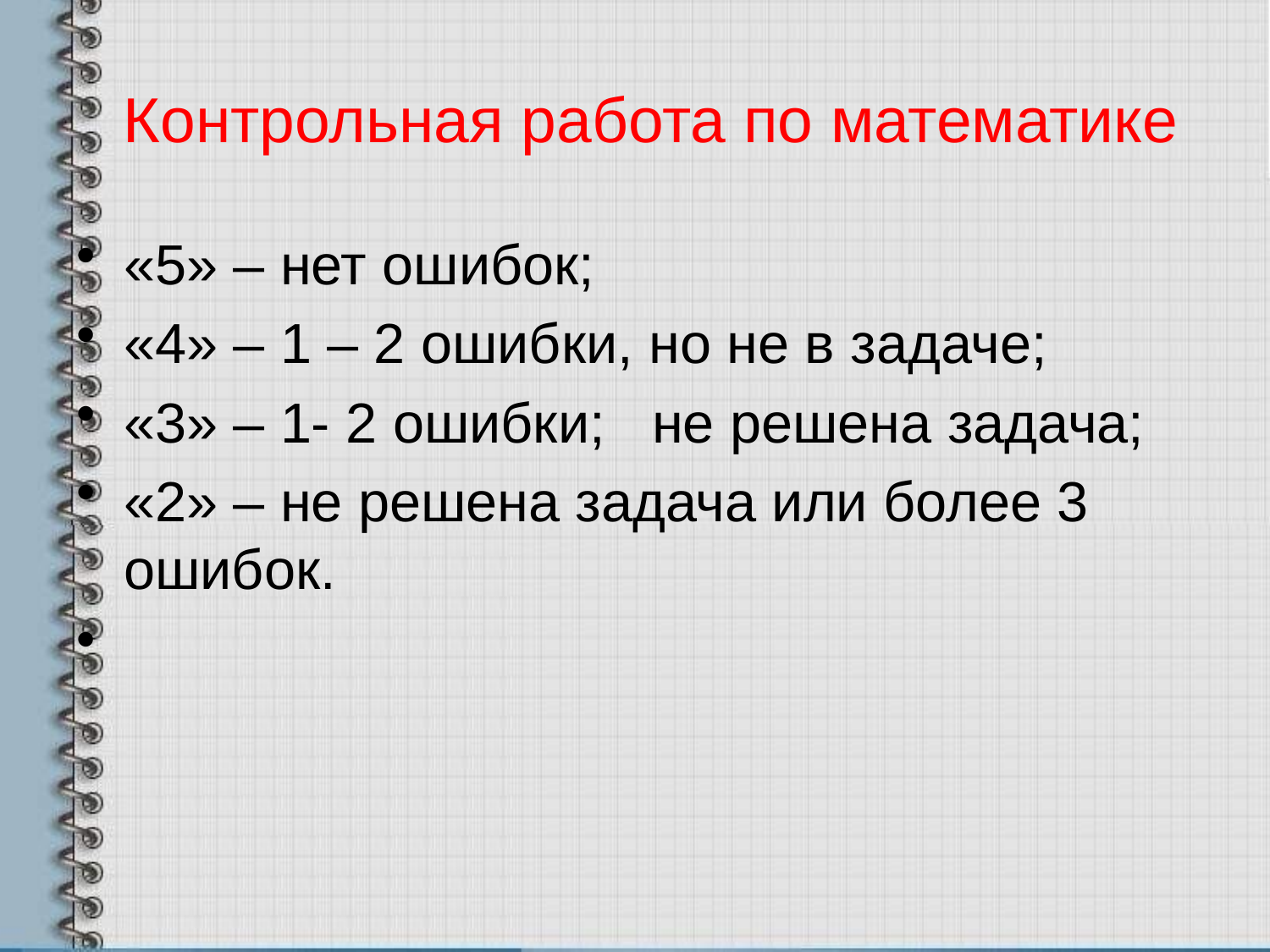

# Контрольная работа по математике
«5» – нет ошибок;
«4» – 1 – 2 ошибки, но не в задаче;
«3» – 1- 2 ошибки;   не решена задача;
«2» – не решена задача или более 3  ошибок.